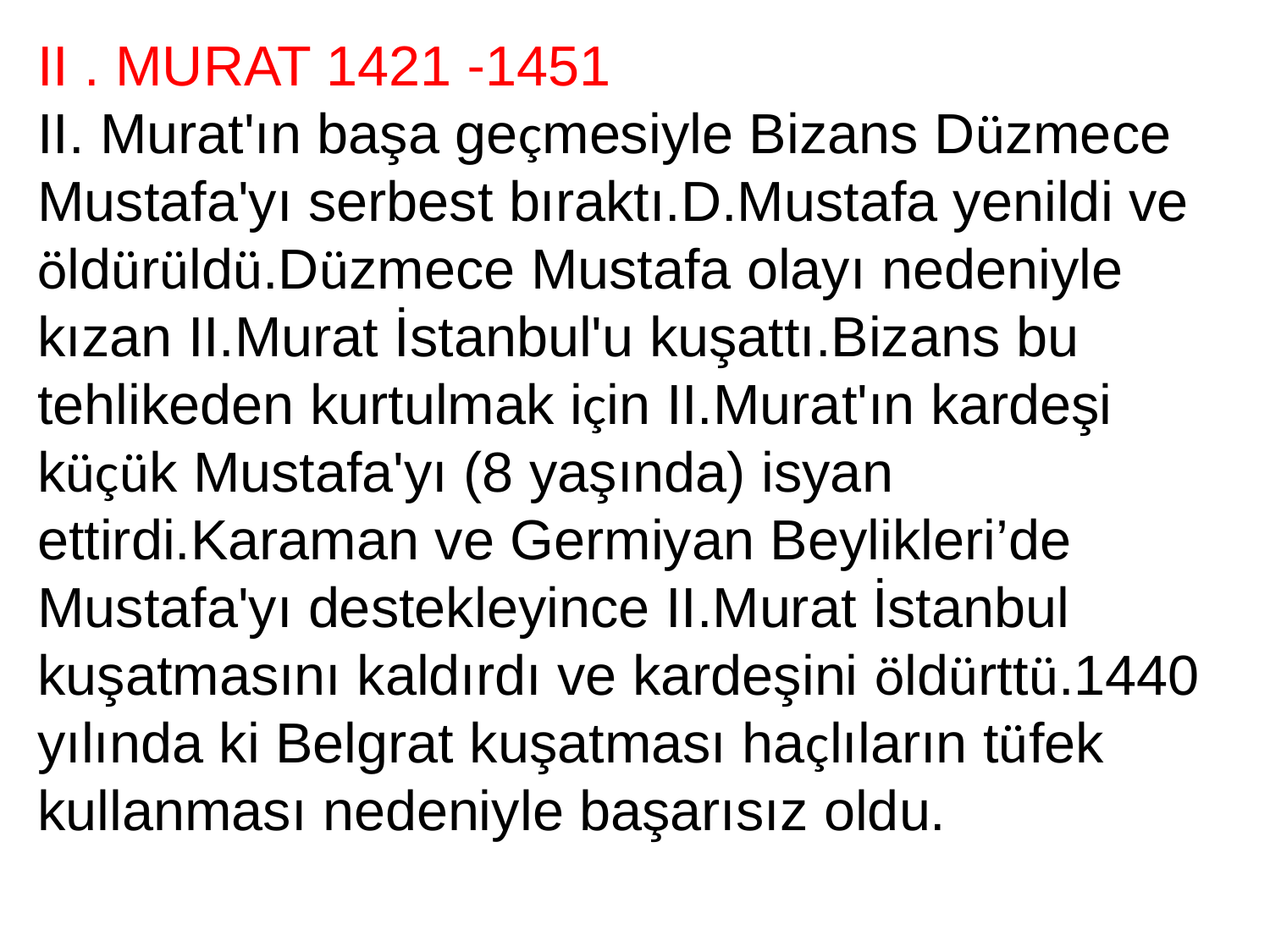

II . MURAT 1421 -1451
II. Murat'ın başa geçmesiyle Bizans Düzmece Mustafa'yı serbest bıraktı.D.Mustafa yenildi ve öldürüldü.Düzmece Mustafa olayı nedeniyle kızan II.Murat İstanbul'u kuşattı.Bizans bu tehlikeden kurtulmak için II.Murat'ın kardeşi küçük Mustafa'yı (8 yaşında) isyan ettirdi.Karaman ve Germiyan Beylikleri’de Mustafa'yı destekleyince II.Murat İstanbul kuşatmasını kaldırdı ve kardeşini öldürttü.1440 yılında ki Belgrat kuşatması haçlıların tüfek kullanması nedeniyle başarısız oldu.